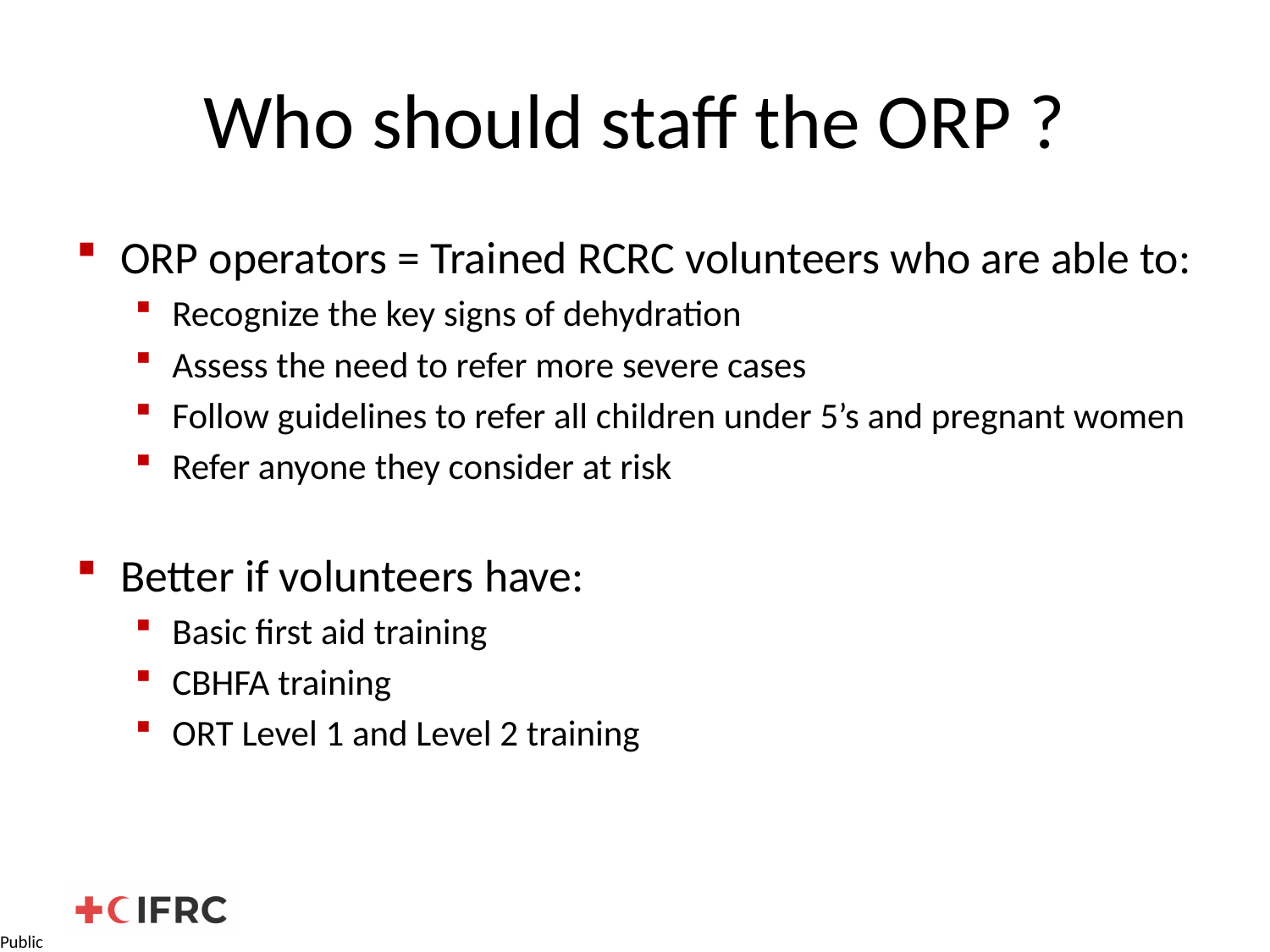

# Who should staff the ORP ?
ORP operators = Trained RCRC volunteers who are able to:
Recognize the key signs of dehydration
Assess the need to refer more severe cases
Follow guidelines to refer all children under 5’s and pregnant women
Refer anyone they consider at risk

Better if volunteers have:
Basic first aid training
CBHFA training
ORT Level 1 and Level 2 training